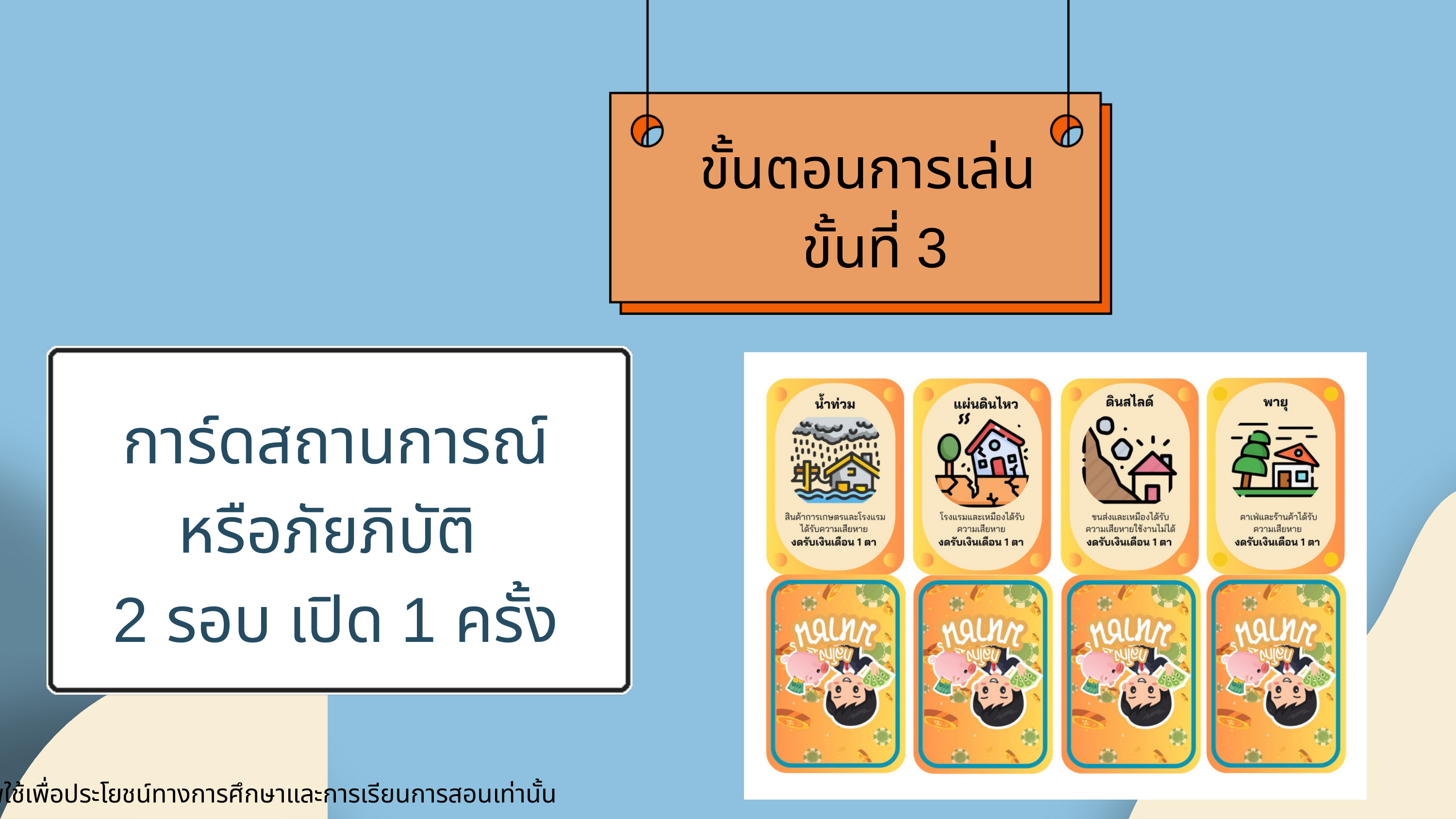

ขั้นตอนการเล่น
ขั้นที่ 3

การ์ดสถานการณ์หรือภัยภิบัติ
2 รอบ เปิด 1 ครั้ง

ภาพใช้เพื่อประโยชน์ทางการศึกษาและการเรียนการสอนเท่านั้น